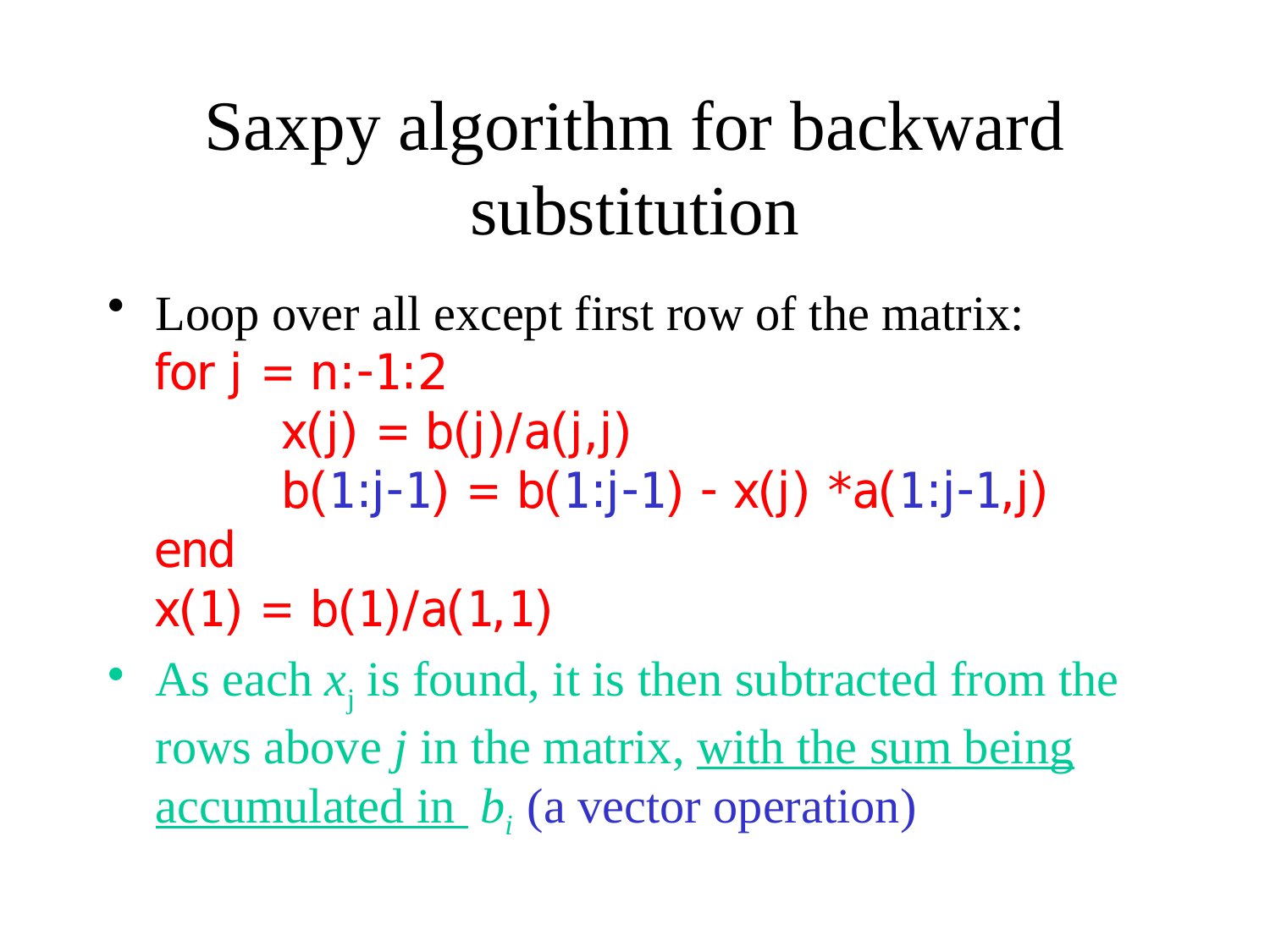

# Saxpy algorithm for backward substitution
Loop over all except first row of the matrix:
for j = n:-1:2
	x(j) = b(j)/a(j,j)
	b(1:j-1) = b(1:j-1) - x(j) *a(1:j-1,j)
end
x(1) = b(1)/a(1,1)
As each xj is found, it is then subtracted from the rows above j in the matrix, with the sum being accumulated in  bi  (a vector operation)